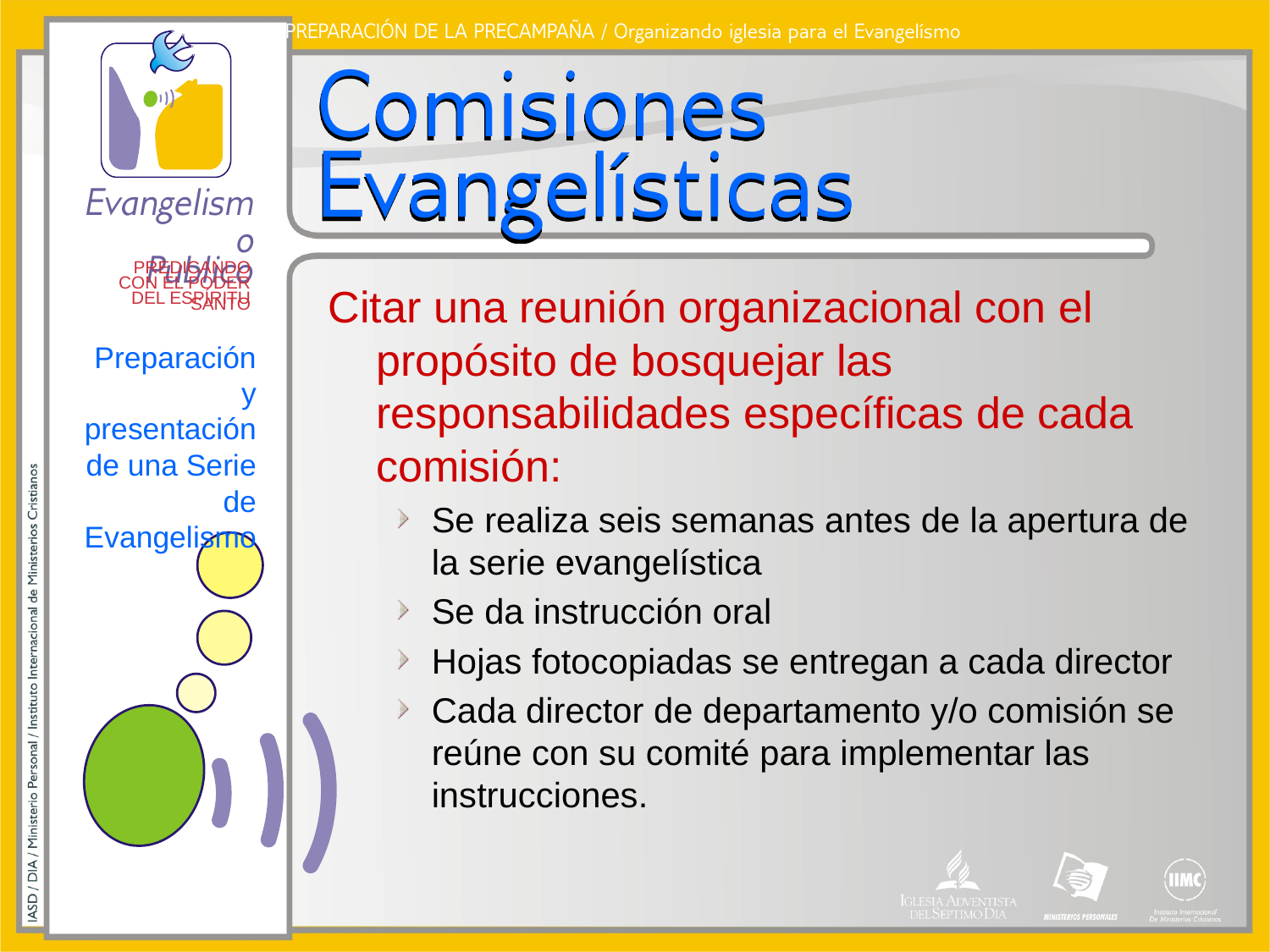

PREPARACIÓN DE LA PRECAMPAÑA / Organizando iglesia para el Evangelísmo
# Comisiones Evangelísticas
Citar una reunión organizacional con el propósito de bosquejar las responsabilidades específicas de cada comisión:
Se realiza seis semanas antes de la apertura de la serie evangelística
Se da instrucción oral
Hojas fotocopiadas se entregan a cada director
Cada director de departamento y/o comisión se reúne con su comité para implementar las instrucciones.